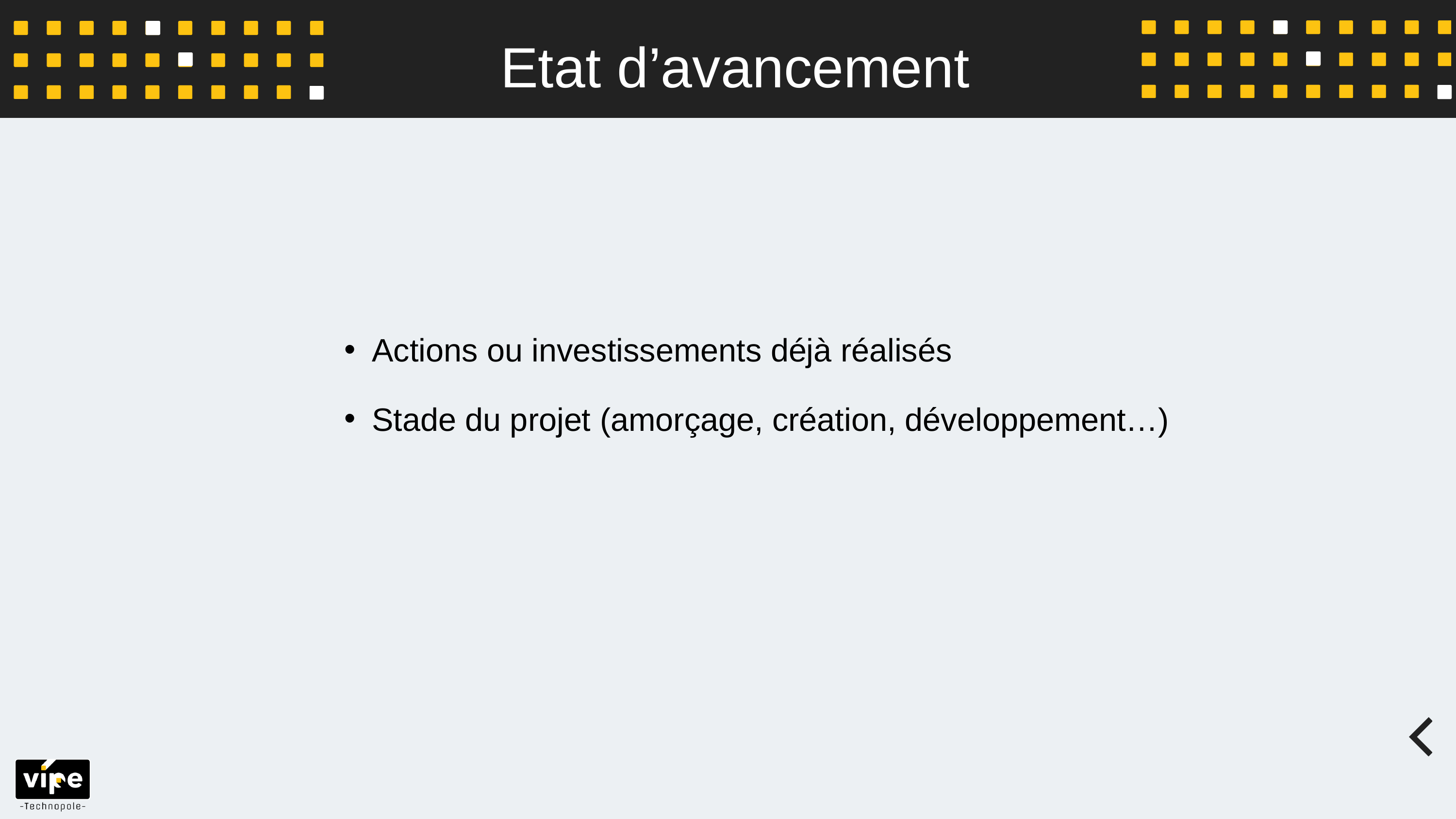

Etat d’avancement

Actions ou investissements déjà réalisés​

Stade du projet (amorçage, création, développement…)​